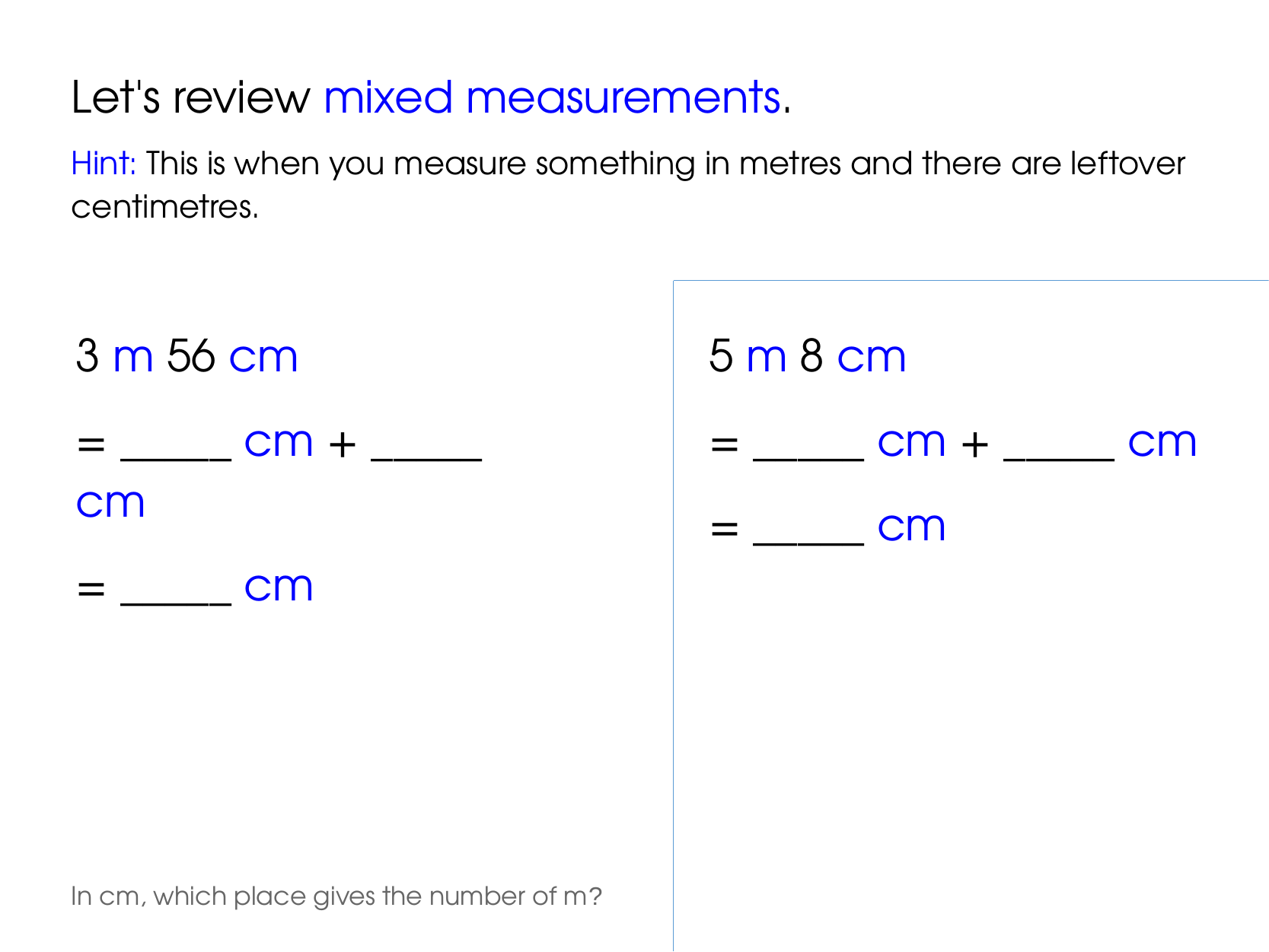

Let's review mixed measurements.
Hint: This is when you measure something in metres and there are leftover centimetres.
5 m 8 cm
= _____ cm + _____ cm
= _____ cm
3 m 56 cm
= _____ cm + _____ cm
= _____ cm
In cm, which place gives the number of m?